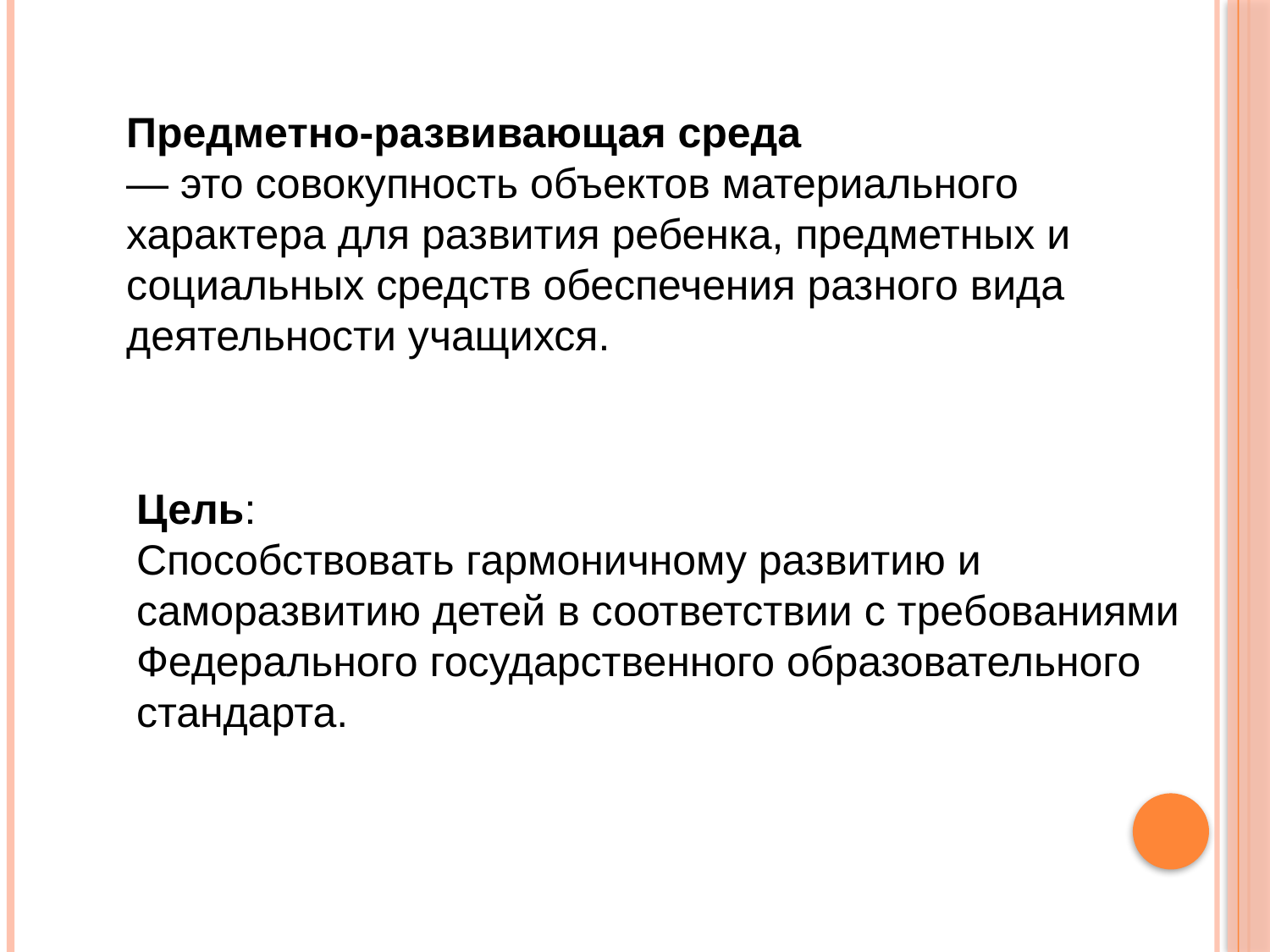

Предметно-развивающая среда
— это совокупность объектов материального
характера для развития ребенка, предметных и
социальных средств обеспечения разного вида
деятельности учащихся.
Цель:
Способствовать гармоничному развитию и
саморазвитию детей в соответствии с требованиями
Федерального государственного образовательного
стандарта.